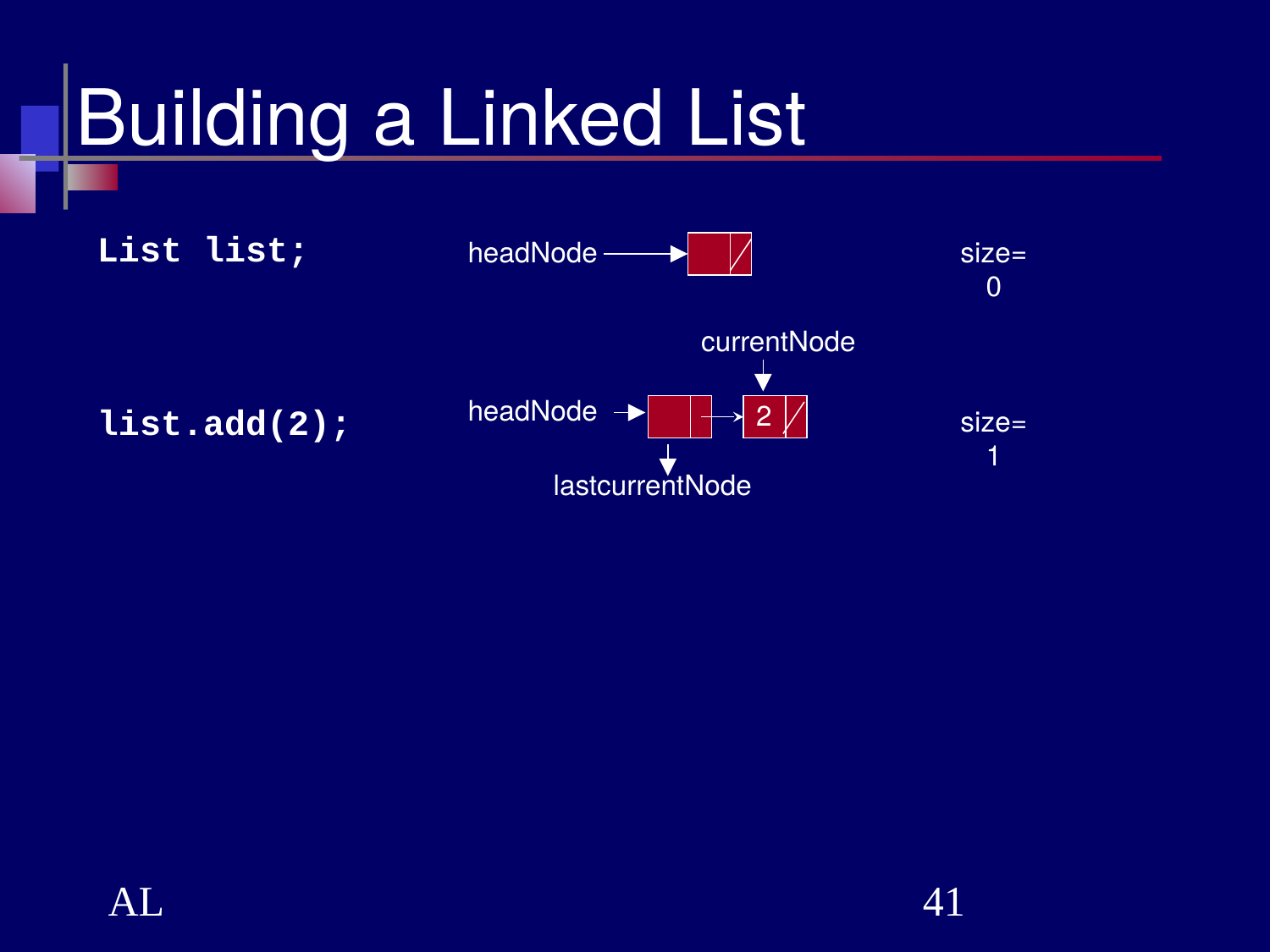

# Building a Linked List

List list;
headNode
size=0

currentNode
headNode
2

size=1
list.add(2);
lastcurrentNode

AL
41